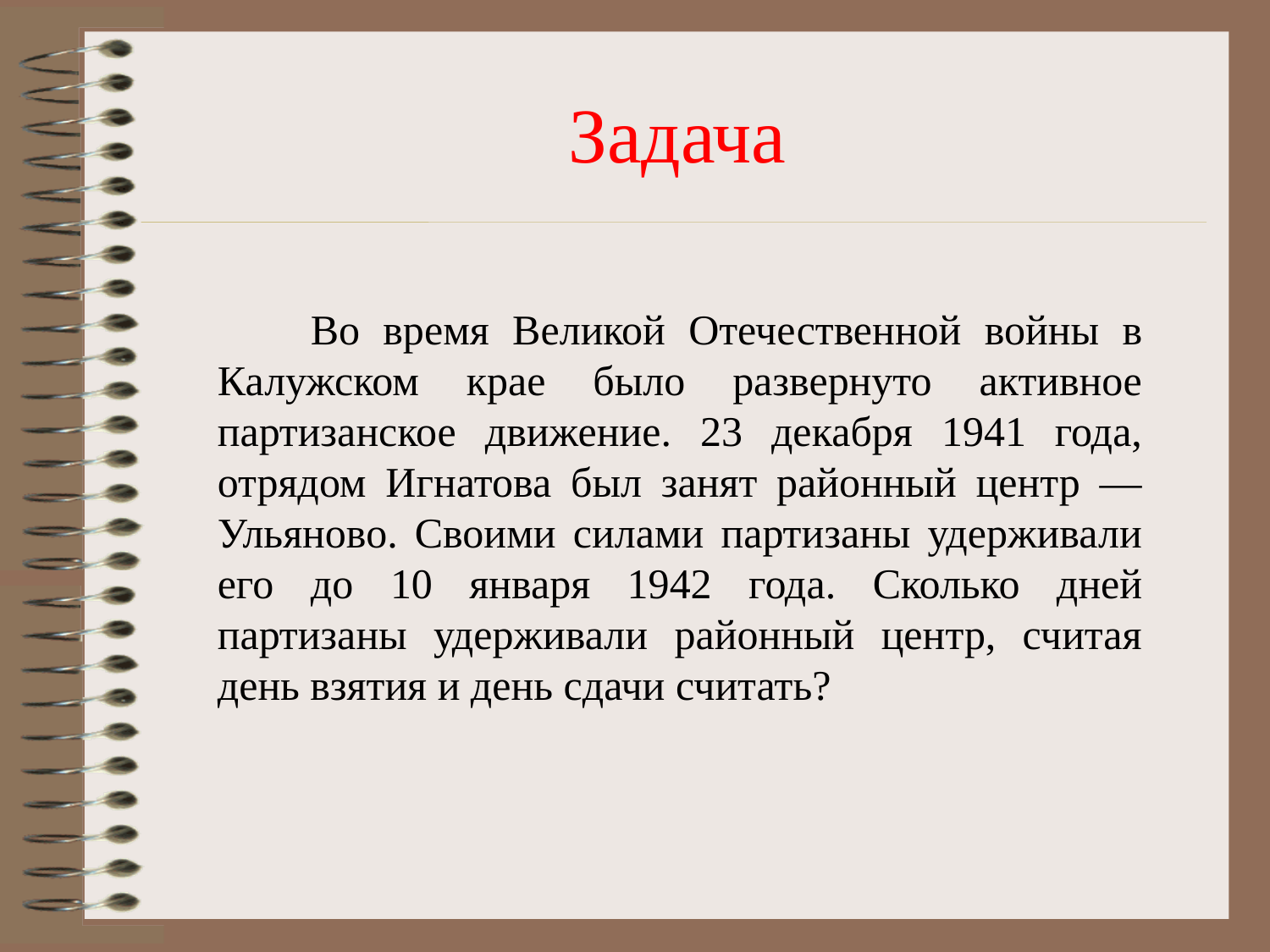

# Задача
    Во время Великой Отечественной войны в Калужском крае было развернуто активное партизанское движение. 23 декабря 1941 года, отрядом Игнатова был занят районный центр — Ульяново. Своими силами партизаны удерживали его до 10 января 1942 года. Сколько дней партизаны удерживали районный центр, считая день взятия и день сдачи считать?